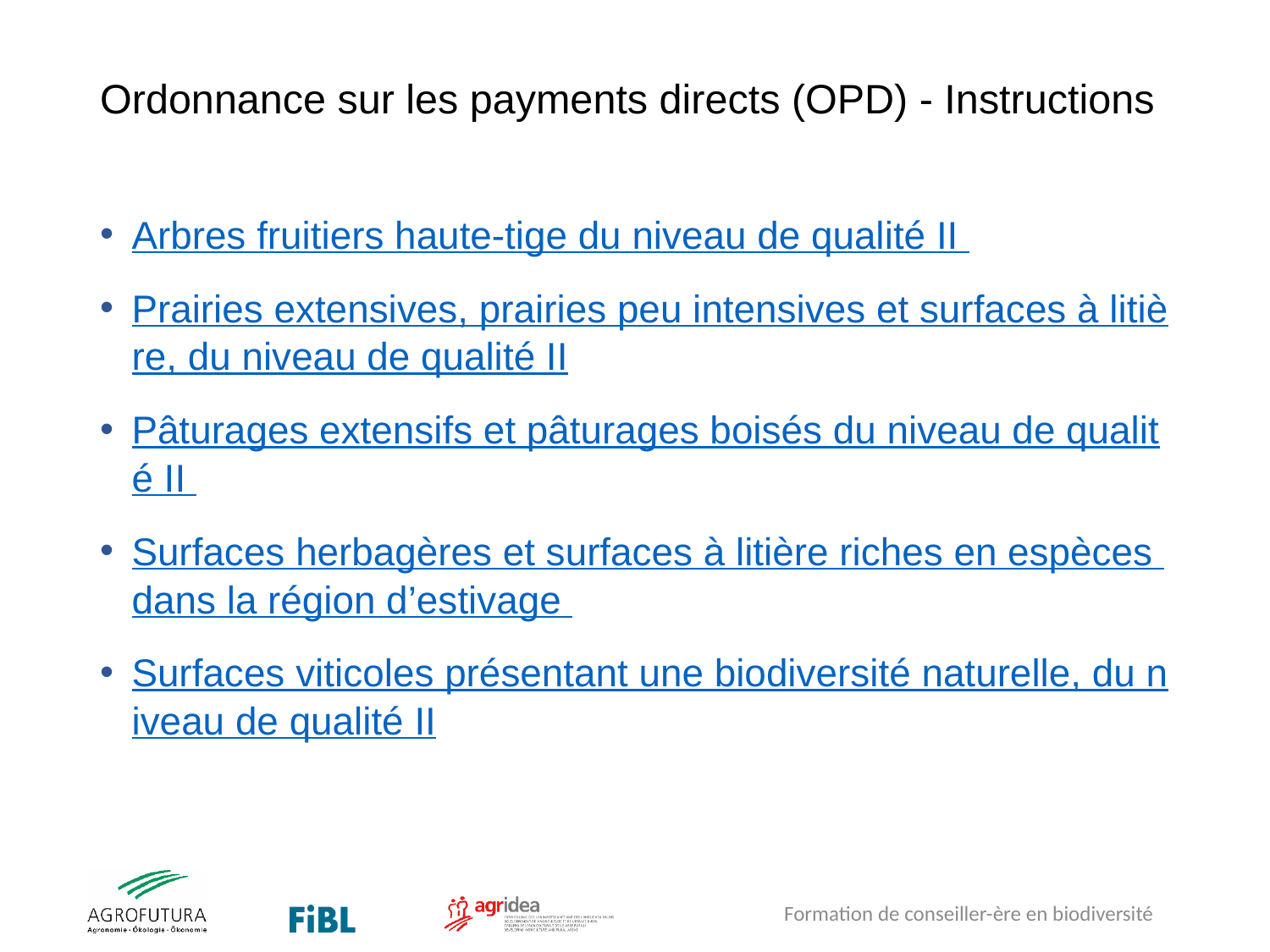

# Ordonnance sur les payments directs (OPD) - Instructions
Arbres fruitiers haute-tige du niveau de qualité II
Prairies extensives, prairies peu intensives et surfaces à litière, du niveau de qualité II
Pâturages extensifs et pâturages boisés du niveau de qualité II
Surfaces herbagères et surfaces à litière riches en espèces dans la région d’estivage
Surfaces viticoles présentant une biodiversité naturelle, du niveau de qualité II
Formation de conseiller-ère en biodiversité